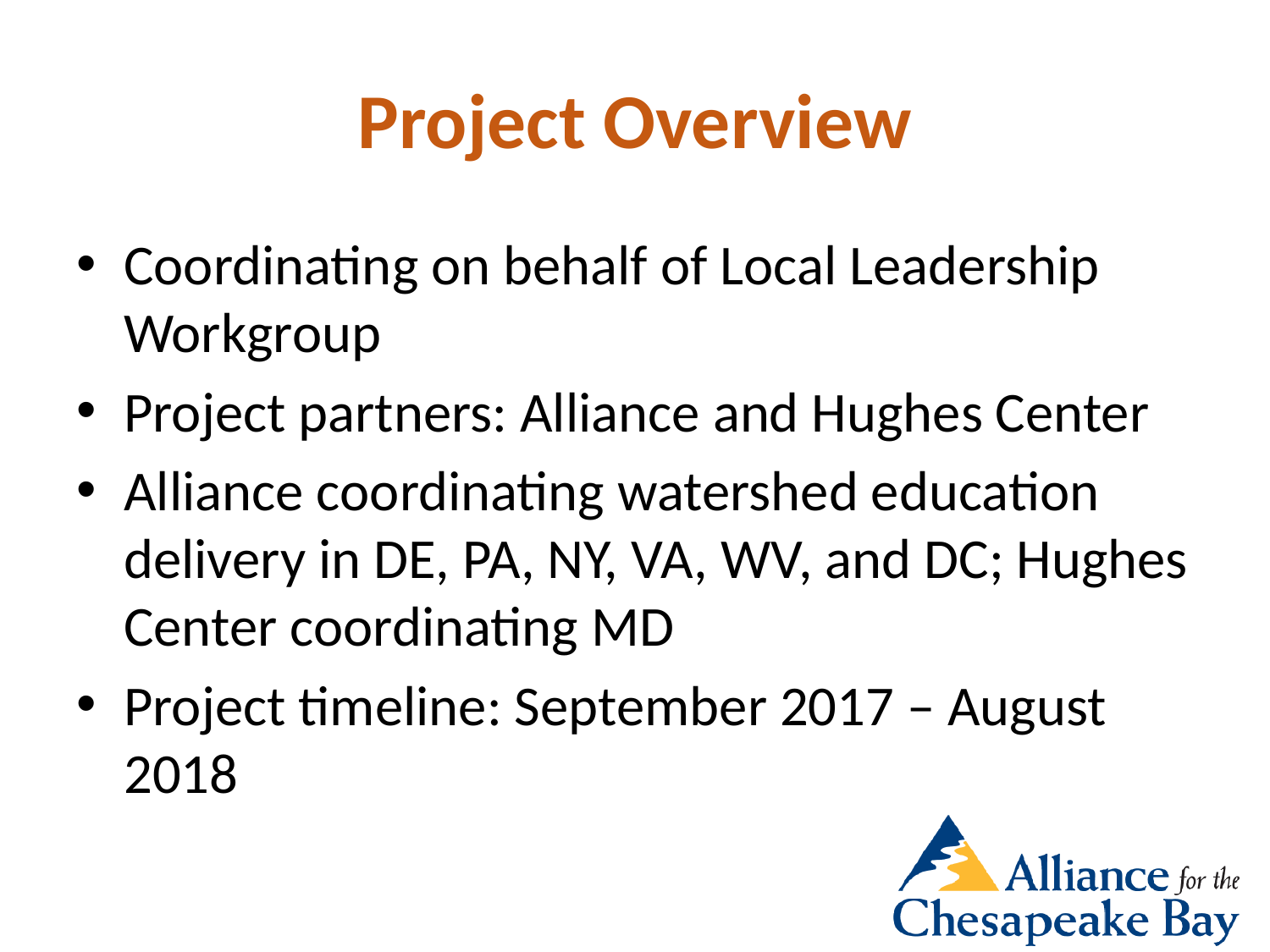

# Project Overview
Coordinating on behalf of Local Leadership Workgroup
Project partners: Alliance and Hughes Center
Alliance coordinating watershed education delivery in DE, PA, NY, VA, WV, and DC; Hughes Center coordinating MD
Project timeline: September 2017 – August 2018